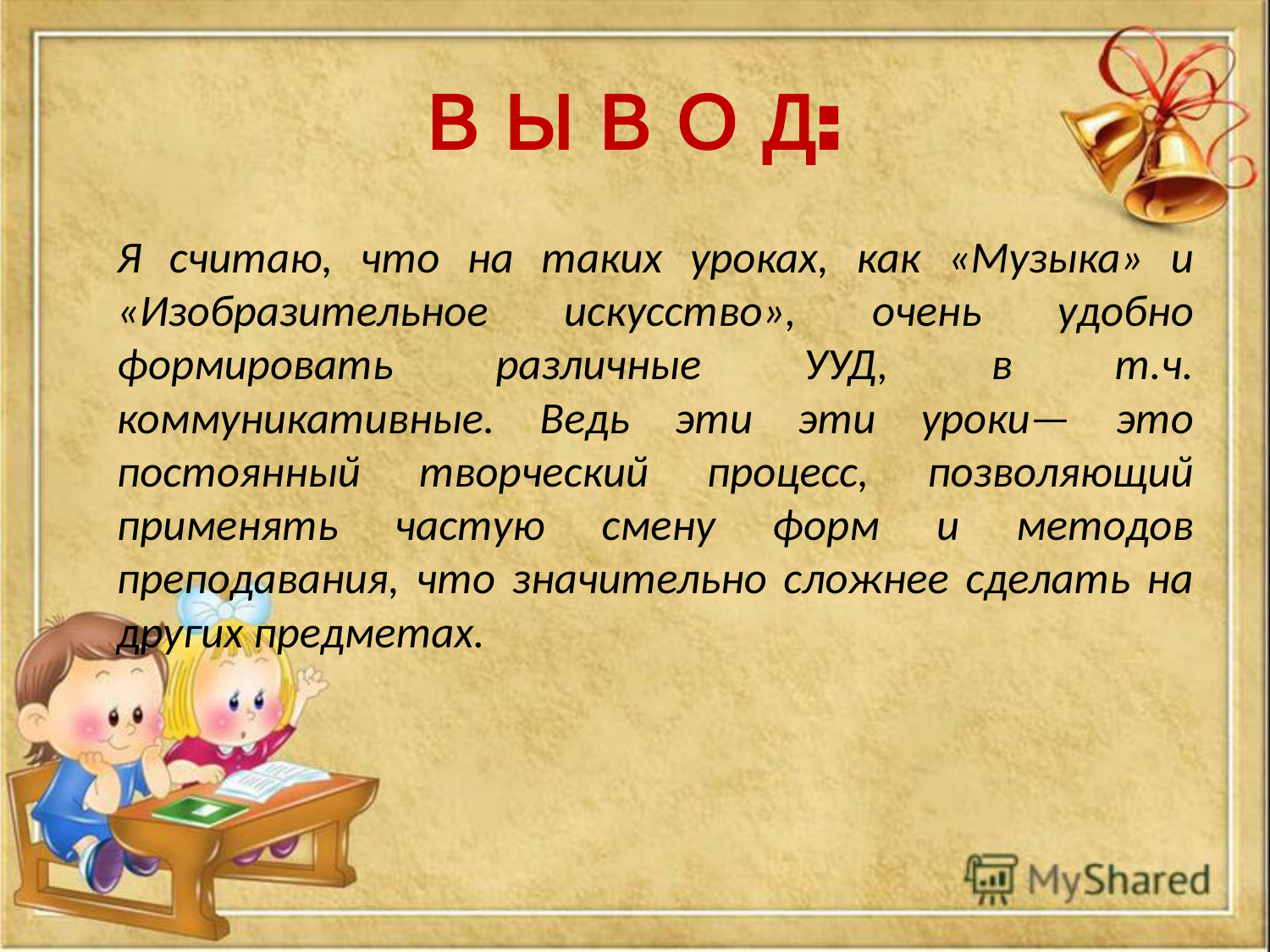

# В Ы В О Д:
		Я считаю, что на таких уроках, как «Музыка» и «Изобразительное искусство», очень удобно формировать различные УУД, в т.ч. коммуникативные. Ведь эти эти уроки— это постоянный творческий процесс, позволяющий применять частую смену форм и методов преподавания, что значительно сложнее сделать на других предметах.